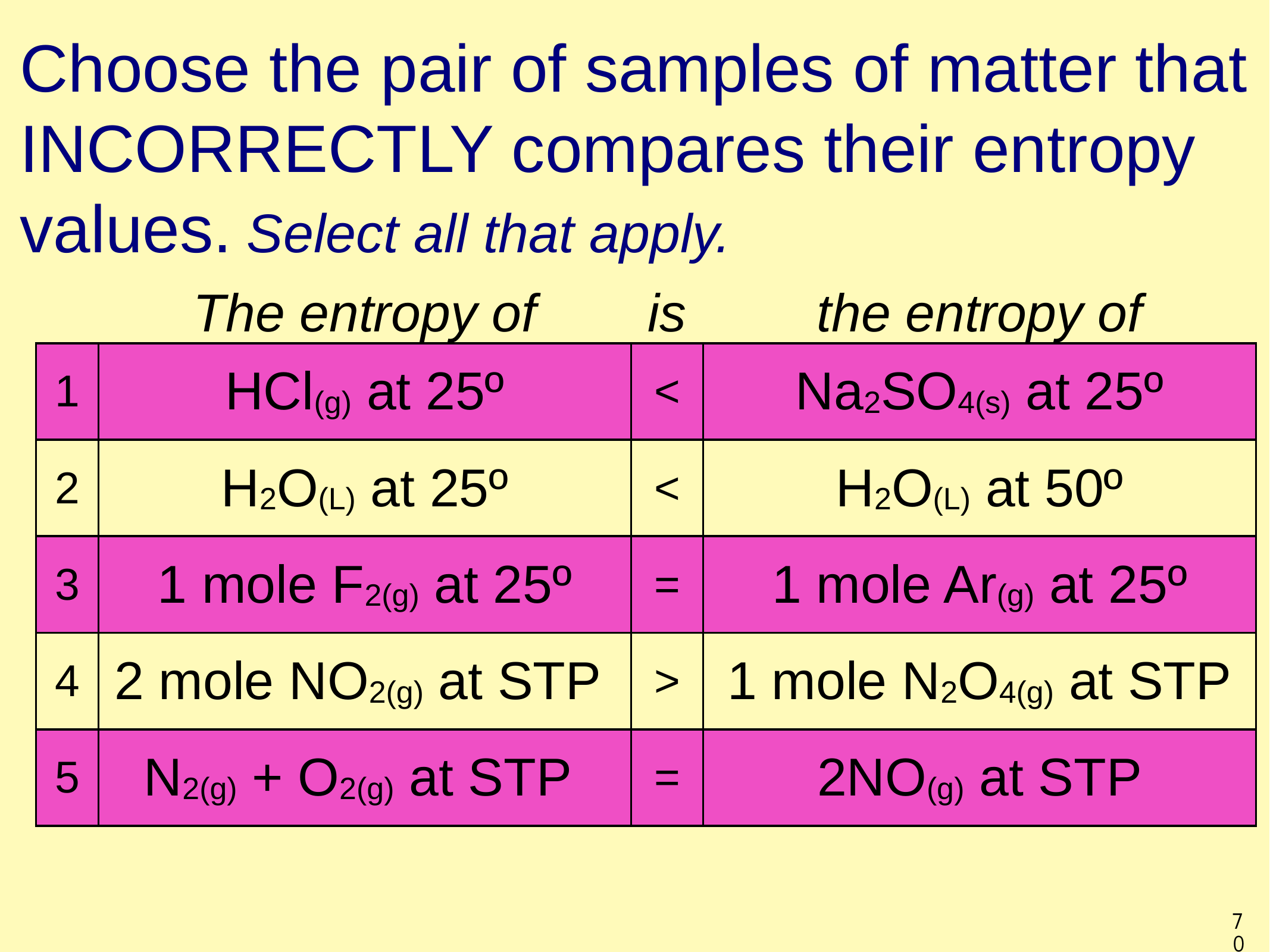

# Choose the pair of samples of matter that INCORRECTLY compares their entropy values. Select all that apply.
|  | The entropy of | is | the entropy of |
| --- | --- | --- | --- |
| 1 | HCl(g) at 25º | < | Na2SO4(s) at 25º |
| 2 | H2O(L) at 25º | < | H2O(L) at 50º |
| 3 | 1 mole F2(g) at 25º | = | 1 mole Ar(g) at 25º |
| 4 | 2 mole NO2(g) at STP | > | 1 mole N2O4(g) at STP |
| 5 | N2(g) + O2(g) at STP | = | 2NO(g) at STP |
70